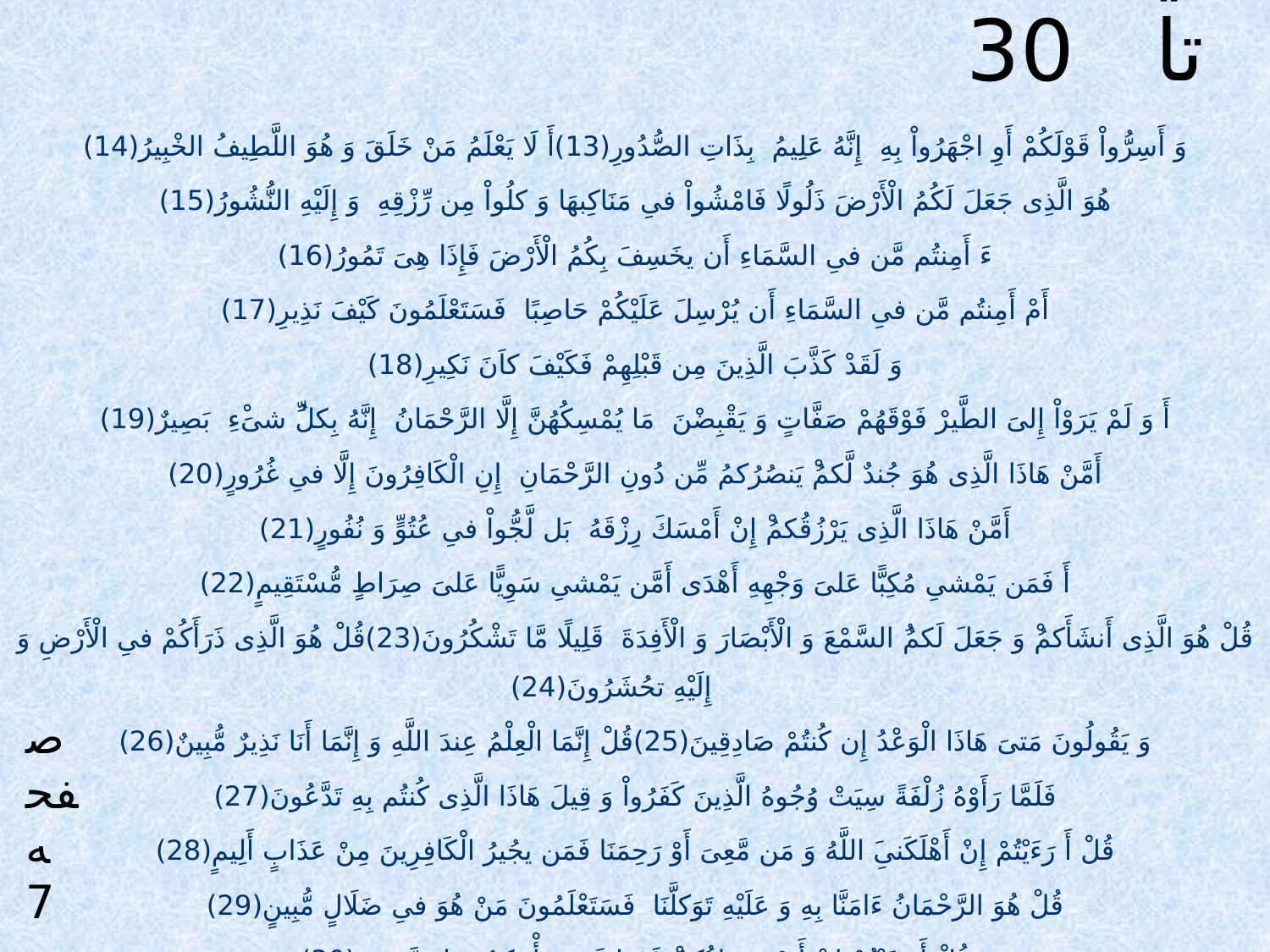

# سیاق سوم، آیات    13     تا   30
وَ أَسِرُّواْ قَوْلَكُمْ أَوِ اجْهَرُواْ بِهِ  إِنَّهُ عَلِيمُ  بِذَاتِ الصُّدُورِ(13)أَ لَا يَعْلَمُ مَنْ خَلَقَ وَ هُوَ اللَّطِيفُ الخْبِيرُ(14)
هُوَ الَّذِى جَعَلَ لَكُمُ الْأَرْضَ ذَلُولًا فَامْشُواْ فىِ مَنَاكِبهَا وَ كلُواْ مِن رِّزْقِهِ  وَ إِلَيْهِ النُّشُورُ(15)
ءَ أَمِنتُم مَّن فىِ السَّمَاءِ أَن يخَسِفَ بِكُمُ الْأَرْضَ فَإِذَا هِىَ تَمُورُ(16)
أَمْ أَمِنتُم مَّن فىِ السَّمَاءِ أَن يُرْسِلَ عَلَيْكُمْ حَاصِبًا  فَسَتَعْلَمُونَ كَيْفَ نَذِيرِ(17)
وَ لَقَدْ كَذَّبَ الَّذِينَ مِن قَبْلِهِمْ فَكَيْفَ كاَنَ نَكِيرِ(18)
أَ وَ لَمْ يَرَوْاْ إِلىَ الطَّيرْ فَوْقَهُمْ صَفَّاتٍ وَ يَقْبِضْنَ  مَا يُمْسِكُهُنَّ إِلَّا الرَّحْمَانُ  إِنَّهُ بِكلُ‏ِّ شىَ‏ْءِ  بَصِيرٌ(19)
أَمَّنْ هَاذَا الَّذِى هُوَ جُندٌ لَّكمُ‏ْ يَنصُرُكمُ مِّن دُونِ الرَّحْمَانِ  إِنِ الْكَافِرُونَ إِلَّا فىِ غُرُورٍ(20)
أَمَّنْ هَاذَا الَّذِى يَرْزُقُكمُ‏ْ إِنْ أَمْسَكَ رِزْقَهُ  بَل لَّجُّواْ فىِ عُتُوٍّ وَ نُفُورٍ(21)
أَ فَمَن يَمْشىِ مُكِبًّا عَلىَ‏ وَجْهِهِ أَهْدَى أَمَّن يَمْشىِ سَوِيًّا عَلىَ‏ صِرَاطٍ مُّسْتَقِيمٍ(22)
قُلْ هُوَ الَّذِى أَنشَأَكمُ‏ْ وَ جَعَلَ لَكمُ‏ُ السَّمْعَ وَ الْأَبْصَارَ وَ الْأَفِدَةَ  قَلِيلًا مَّا تَشْكُرُونَ(23)قُلْ هُوَ الَّذِى ذَرَأَكُمْ فىِ الْأَرْضِ وَ إِلَيْهِ تحُشَرُونَ(24)
وَ يَقُولُونَ مَتىَ‏ هَاذَا الْوَعْدُ إِن كُنتُمْ صَادِقِينَ(25)قُلْ إِنَّمَا الْعِلْمُ عِندَ اللَّهِ وَ إِنَّمَا أَنَا نَذِيرٌ مُّبِينٌ(26)
فَلَمَّا رَأَوْهُ زُلْفَةً سِيَتْ وُجُوهُ الَّذِينَ كَفَرُواْ وَ قِيلَ هَاذَا الَّذِى كُنتُم بِهِ تَدَّعُونَ(27)
قُلْ أَ رَءَيْتُمْ إِنْ أَهْلَكَنىِ‏َ اللَّهُ وَ مَن مَّعِىَ أَوْ رَحِمَنَا فَمَن يجُيرُ الْكَافِرِينَ مِنْ عَذَابٍ أَلِيمٍ(28)
قُلْ هُوَ الرَّحْمَانُ ءَامَنَّا بِهِ وَ عَلَيْهِ تَوَكلَّنَا  فَسَتَعْلَمُونَ مَنْ هُوَ فىِ ضَلَالٍ مُّبِينٍ(29)
قُلْ أَ رَءَيْتُمْ إِنْ أَصْبَحَ مَاؤُكمُ‏ْ غَوْرًا فَمَن يَأْتِيكمُ بِمَاءٍ مَّعِينِ (30)
صفحه 7